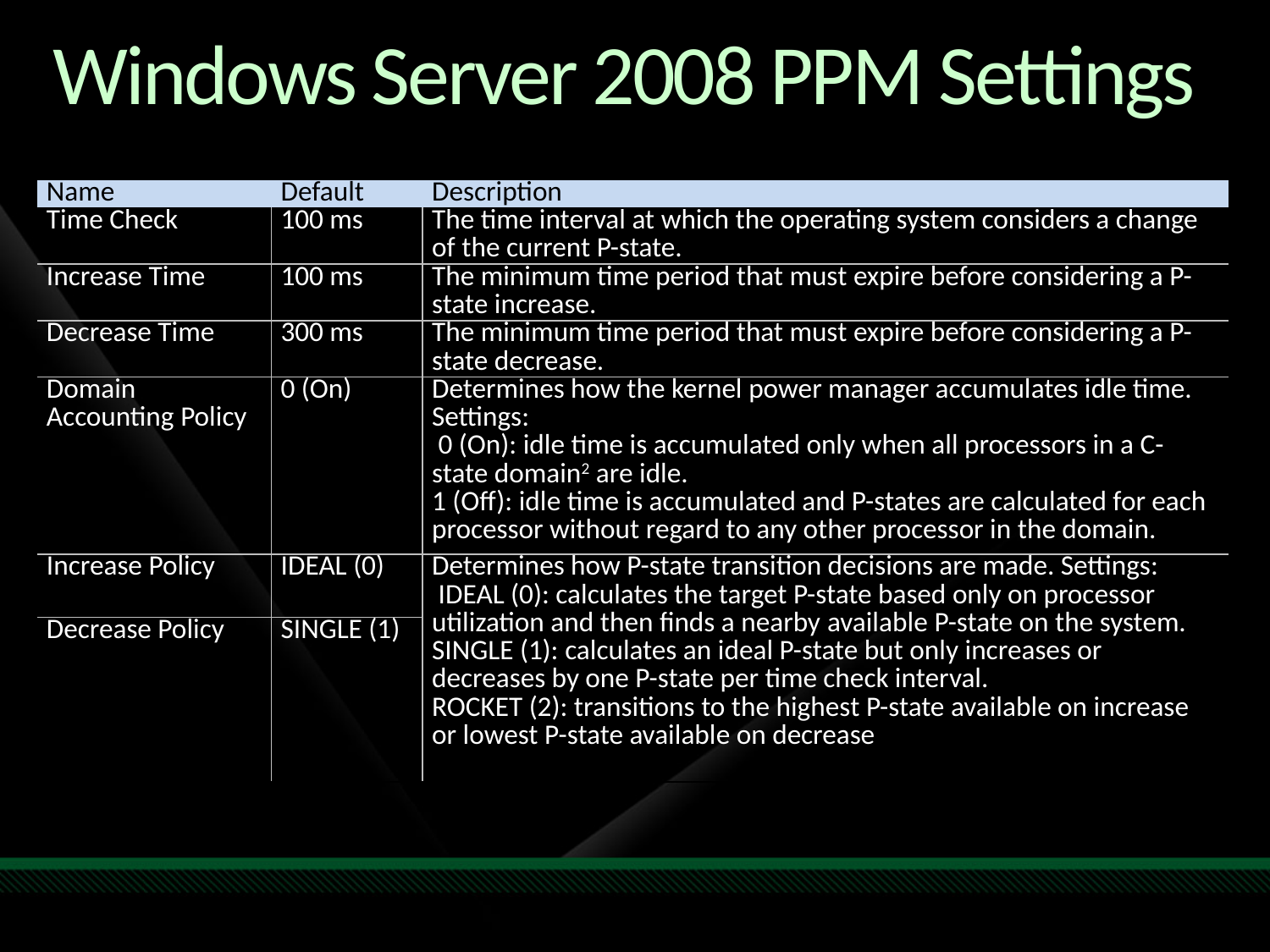

# Windows Server 2008 PPM Settings
| Name | Default | Description |
| --- | --- | --- |
| Time Check | 100 ms | The time interval at which the operating system considers a change of the current P-state. |
| Increase Time | 100 ms | The minimum time period that must expire before considering a P-state increase. |
| Decrease Time | 300 ms | The minimum time period that must expire before considering a P-state decrease. |
| Domain Accounting Policy | 0 (On) | Determines how the kernel power manager accumulates idle time. Settings: 0 (On): idle time is accumulated only when all processors in a C- state domain2 are idle. 1 (Off): idle time is accumulated and P-states are calculated for each processor without regard to any other processor in the domain. |
| Increase Policy | IDEAL (0) | Determines how P-state transition decisions are made. Settings: IDEAL (0): calculates the target P-state based only on processor utilization and then finds a nearby available P-state on the system. SINGLE (1): calculates an ideal P-state but only increases or decreases by one P-state per time check interval. ROCKET (2): transitions to the highest P-state available on increase or lowest P-state available on decrease |
| Decrease Policy | SINGLE (1) |  |